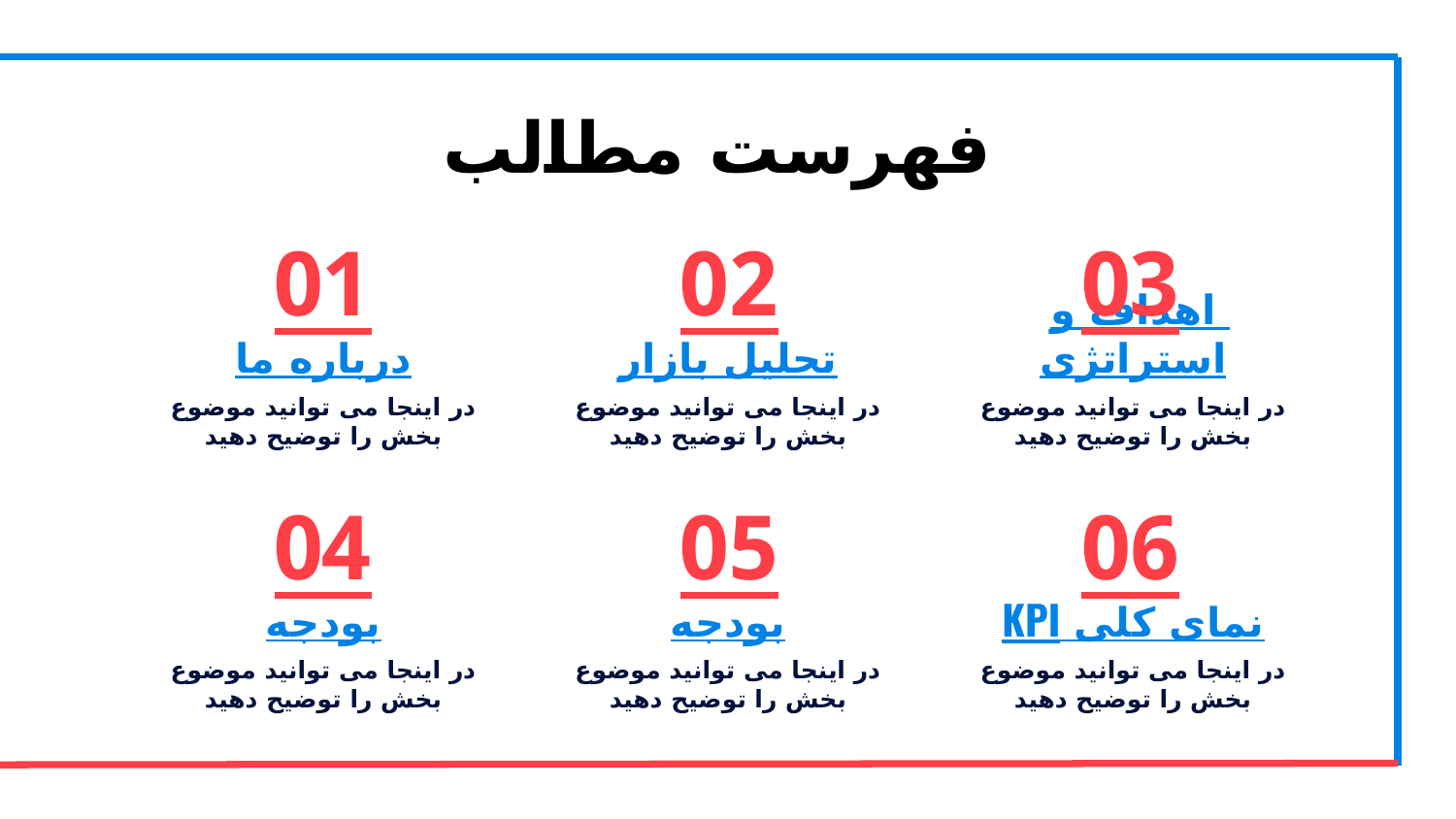

# فهرست مطالب
01
02
03
درباره ما
تحلیل بازار
اهداف و استراتژی
در اینجا می توانید موضوع بخش را توضیح دهید
در اینجا می توانید موضوع بخش را توضیح دهید
در اینجا می توانید موضوع بخش را توضیح دهید
04
05
06
بودجه
بودجه
نمای کلی KPI
در اینجا می توانید موضوع بخش را توضیح دهید
در اینجا می توانید موضوع بخش را توضیح دهید
در اینجا می توانید موضوع بخش را توضیح دهید